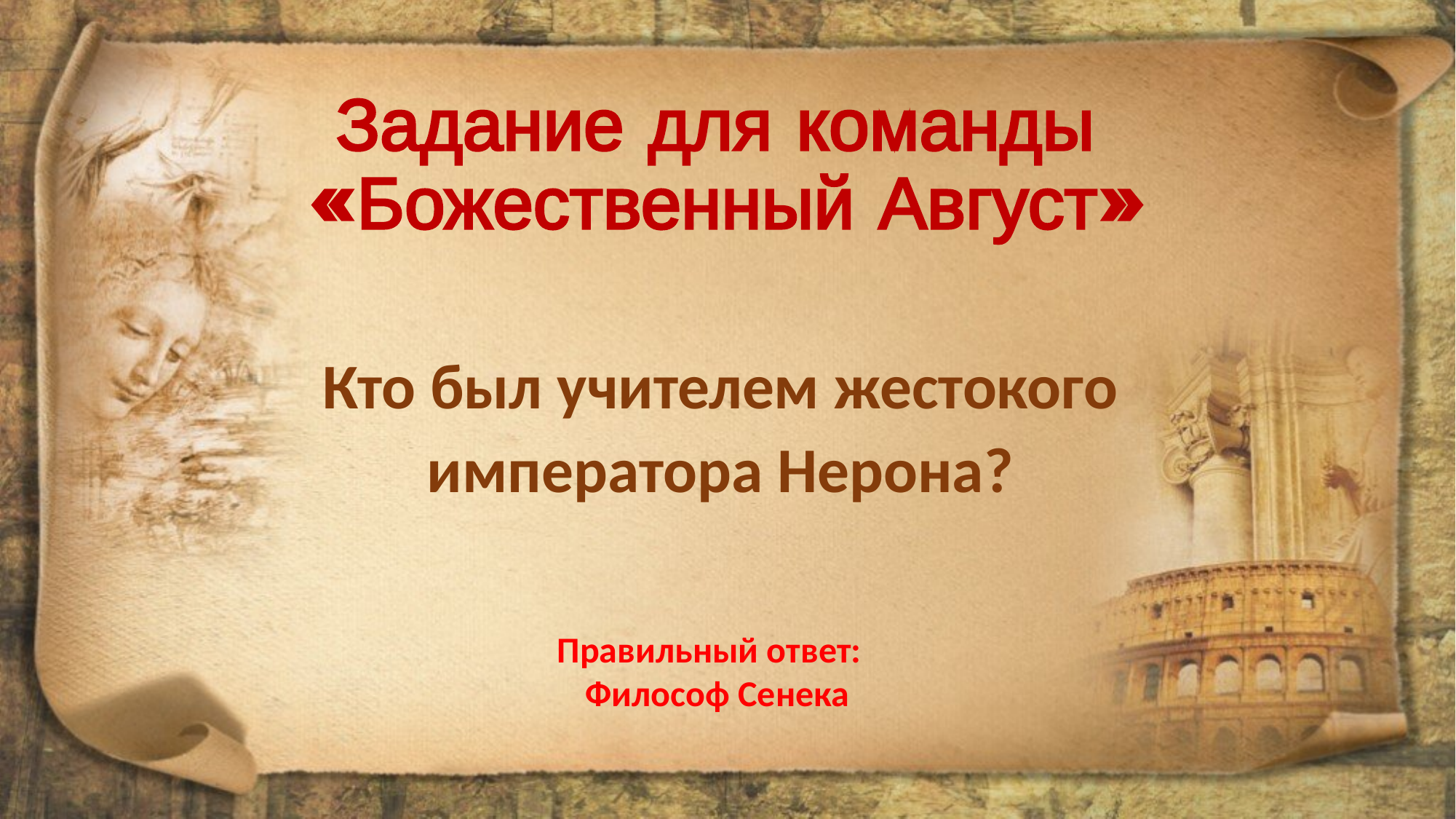

Задание для команды
«Божественный Август»

Кто был учителем жестокого
императора Нерона?
Правильный ответ:
 Философ Сенека